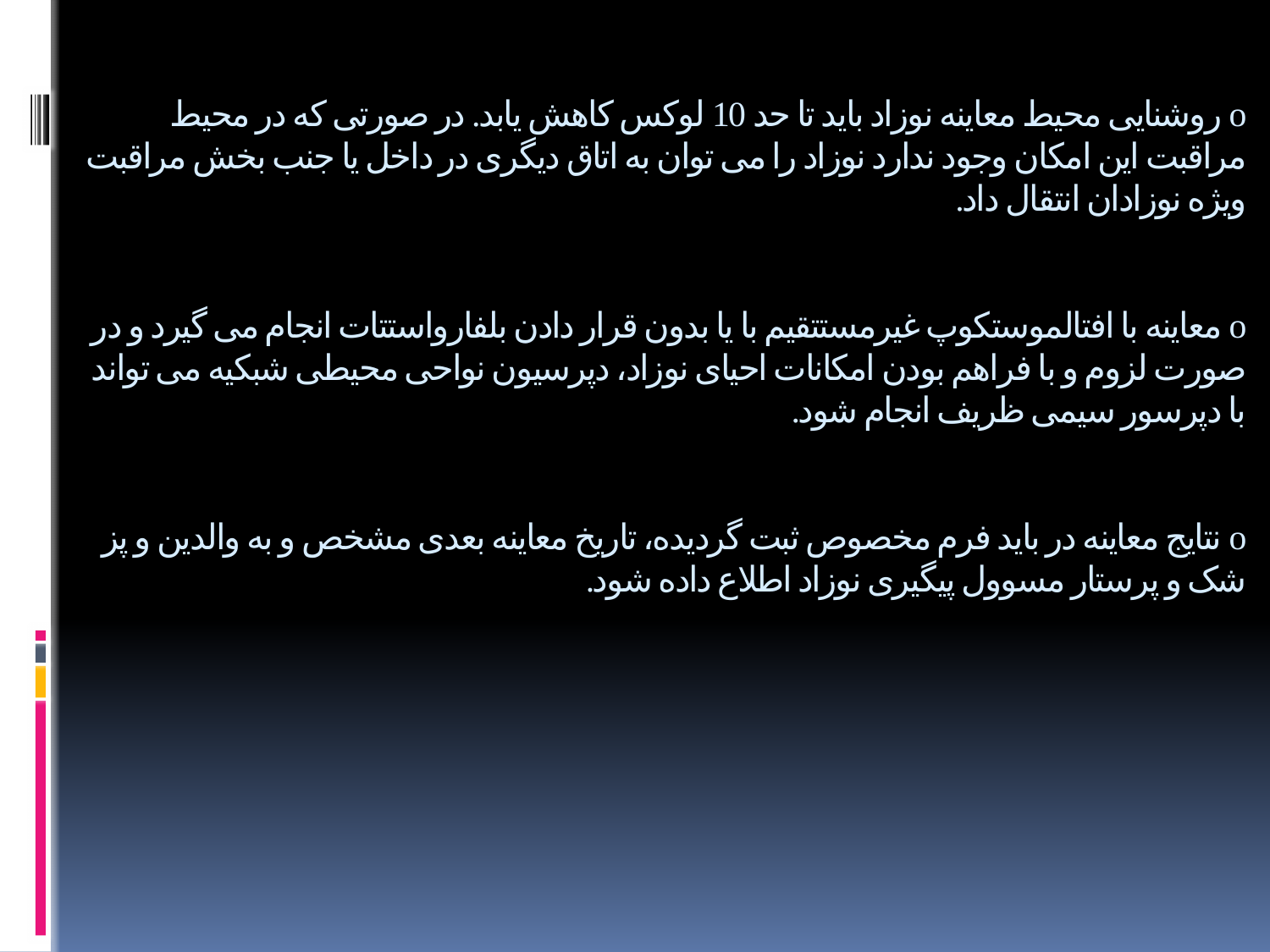

# o روشنایی محیط معاینه نوزاد باید تا حد 10 لوکس کاهش یابد. در صورتی که در محیط مراقبت این امکان وجود ندارد نوزاد را می توان به اتاق دیگری در داخل یا جنب بخش مراقبت ویژه نوزادان انتقال داد. o معاینه با افتالموستکوپ غیرمستتقیم با یا بدون قرار دادن بلفارواستتات انجام می گیرد و در صورت لزوم و با فراهم بودن امکانات احیای نوزاد، دپرسیون نواحی محیطی شبکیه می تواند با دپرسور سیمی ظریف انجام شود. o نتایج معاینه در باید فرم مخصوص ثبت گردیده، تاریخ معاینه بعدی مشخص و به والدین و پز شک و پرستار مسوول پیگیری نوزاد اطلاع داده شود.